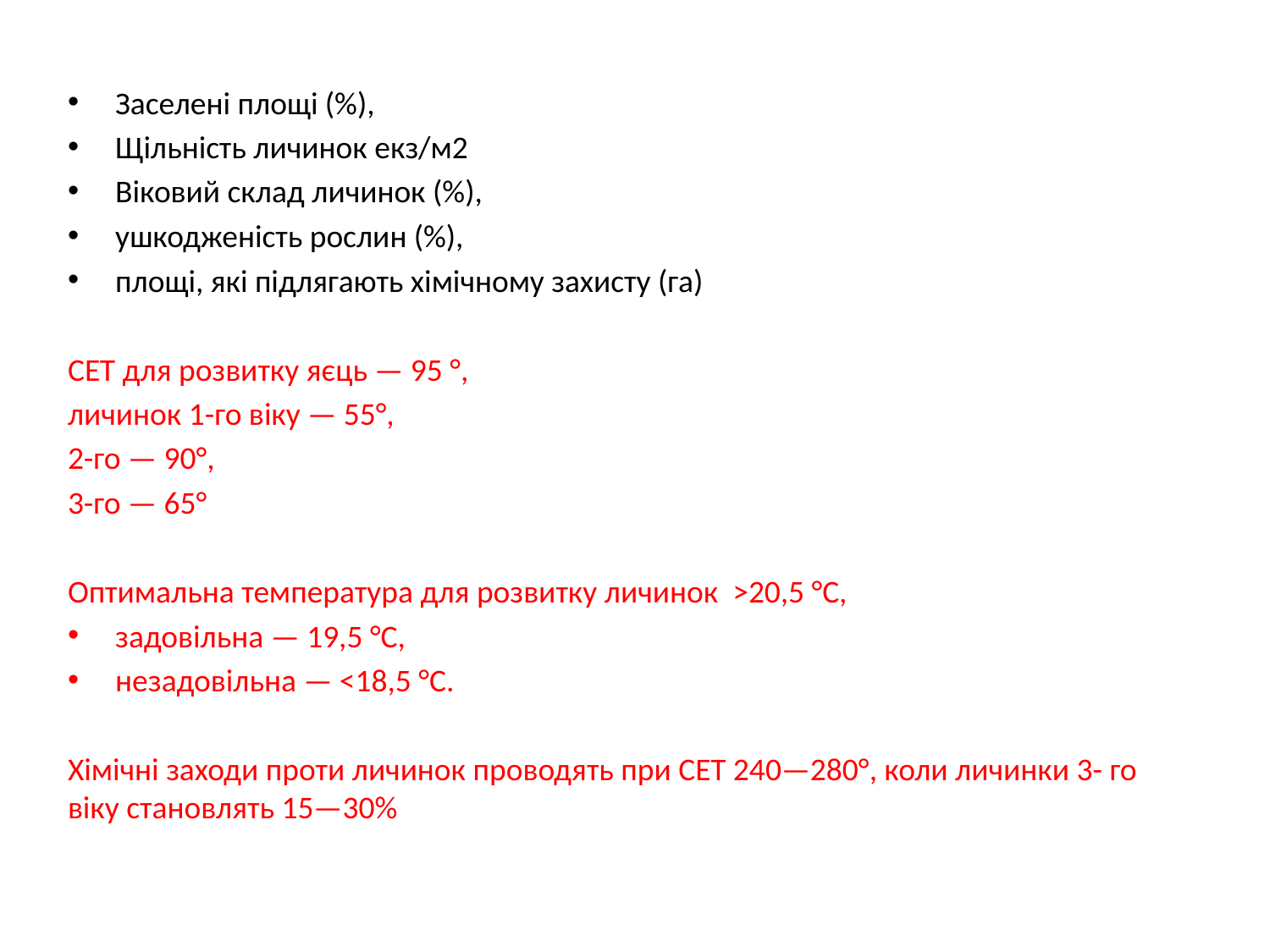

Заселені площі (%),
Щільність личинок екз/м2
Віковий склад личинок (%),
ушкодженість рослин (%),
площі, які підлягають хімічному захисту (га)

СЕТ для розвитку яєць — 95 °,
личинок 1-го віку — 55°,
2-го — 90°,
3-го — 65°

Оптимальна температура для розвитку личинок  >20,5 °С,
задовільна — 19,5 °С,
незадовільна — <18,5 °С.

Хімічні заходи проти личинок проводять при СЕТ 240—280°, коли личинки 3- го віку становлять 15—30%